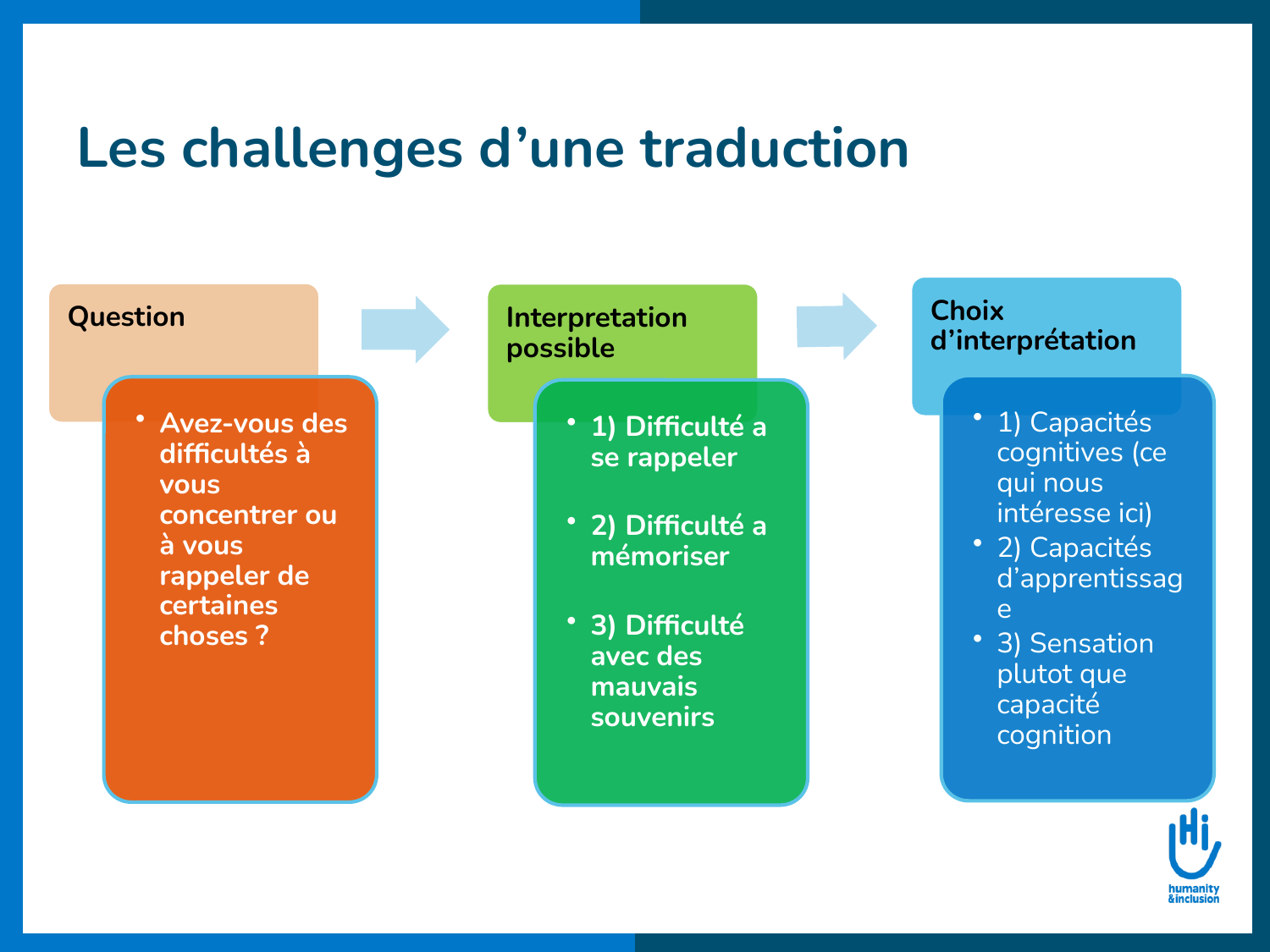

# Les challenges d’une traduction
Question
Avez-vous des difficultés à vous concentrer ou à vous rappeler de certaines choses ?

Interpretation possible
1) Difficulté a se rappeler

2) Difficulté a mémoriser

3) Difficulté avec des mauvais souvenirs

Choix d’interprétation
1) Capacités cognitives (ce qui nous intéresse ici)
2) Capacités d’apprentissage
3) Sensation plutot que capacité cognition